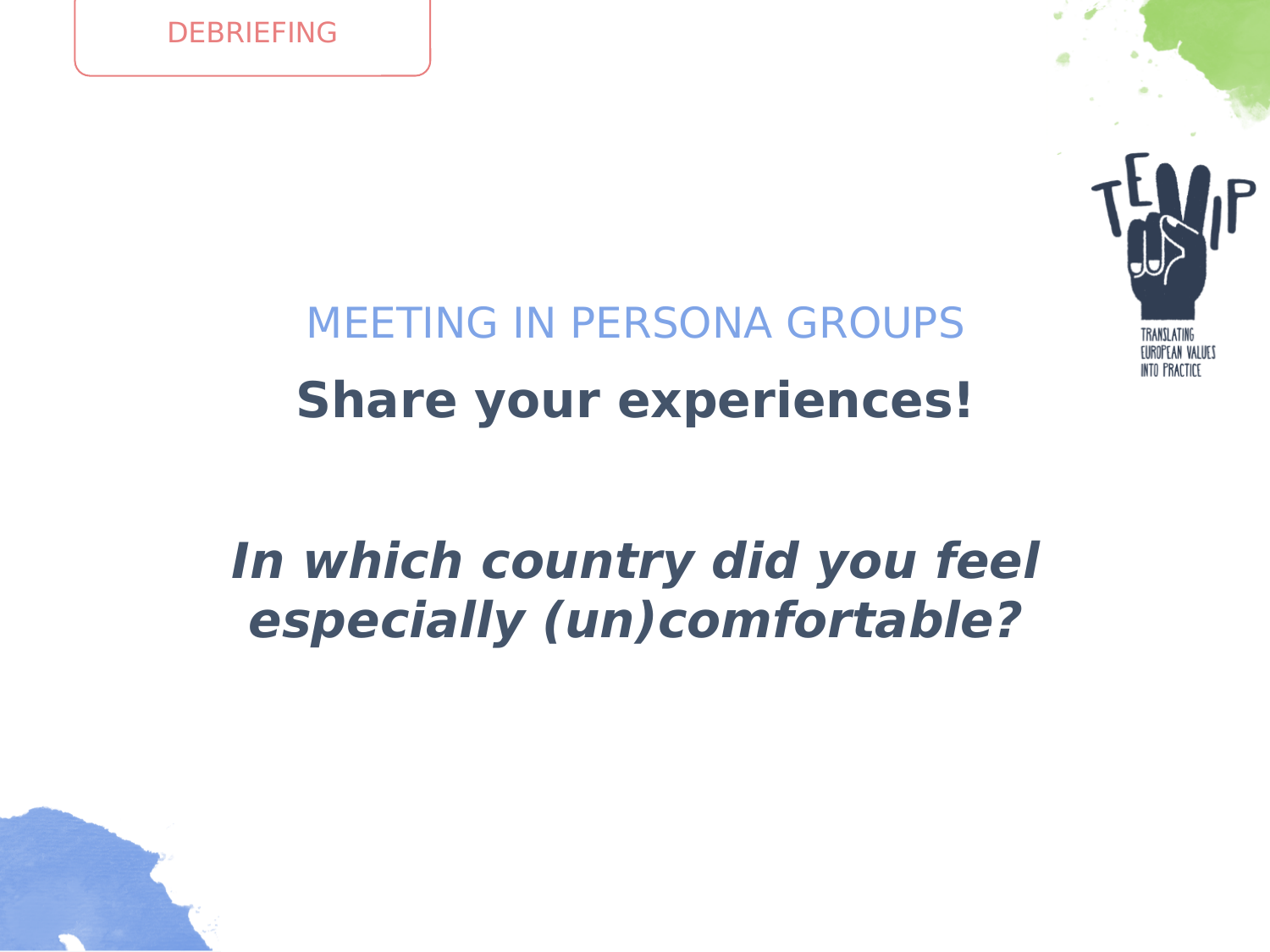

DEBRIEFING
MEETING IN PERSONA GROUPS
Share your experiences!

In which country did you feel especially (un)comfortable?